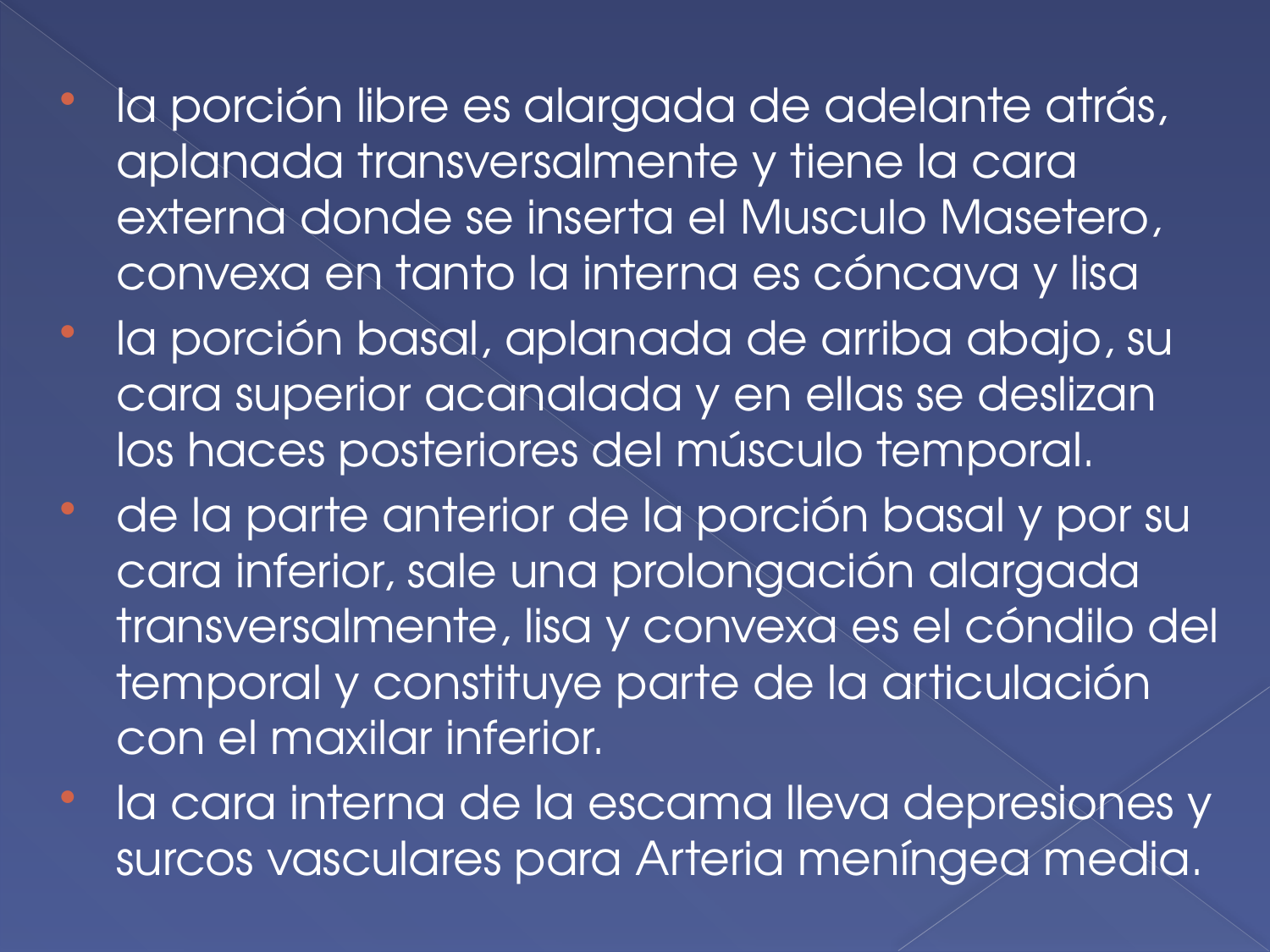

la porción libre es alargada de adelante atrás, aplanada transversalmente y tiene la cara externa donde se inserta el Musculo Masetero, convexa en tanto la interna es cóncava y lisa
la porción basal, aplanada de arriba abajo, su cara superior acanalada y en ellas se deslizan los haces posteriores del músculo temporal.
de la parte anterior de la porción basal y por su cara inferior, sale una prolongación alargada transversalmente, lisa y convexa es el cóndilo del temporal y constituye parte de la articulación con el maxilar inferior.
la cara interna de la escama lleva depresiones y surcos vasculares para Arteria meníngea media.